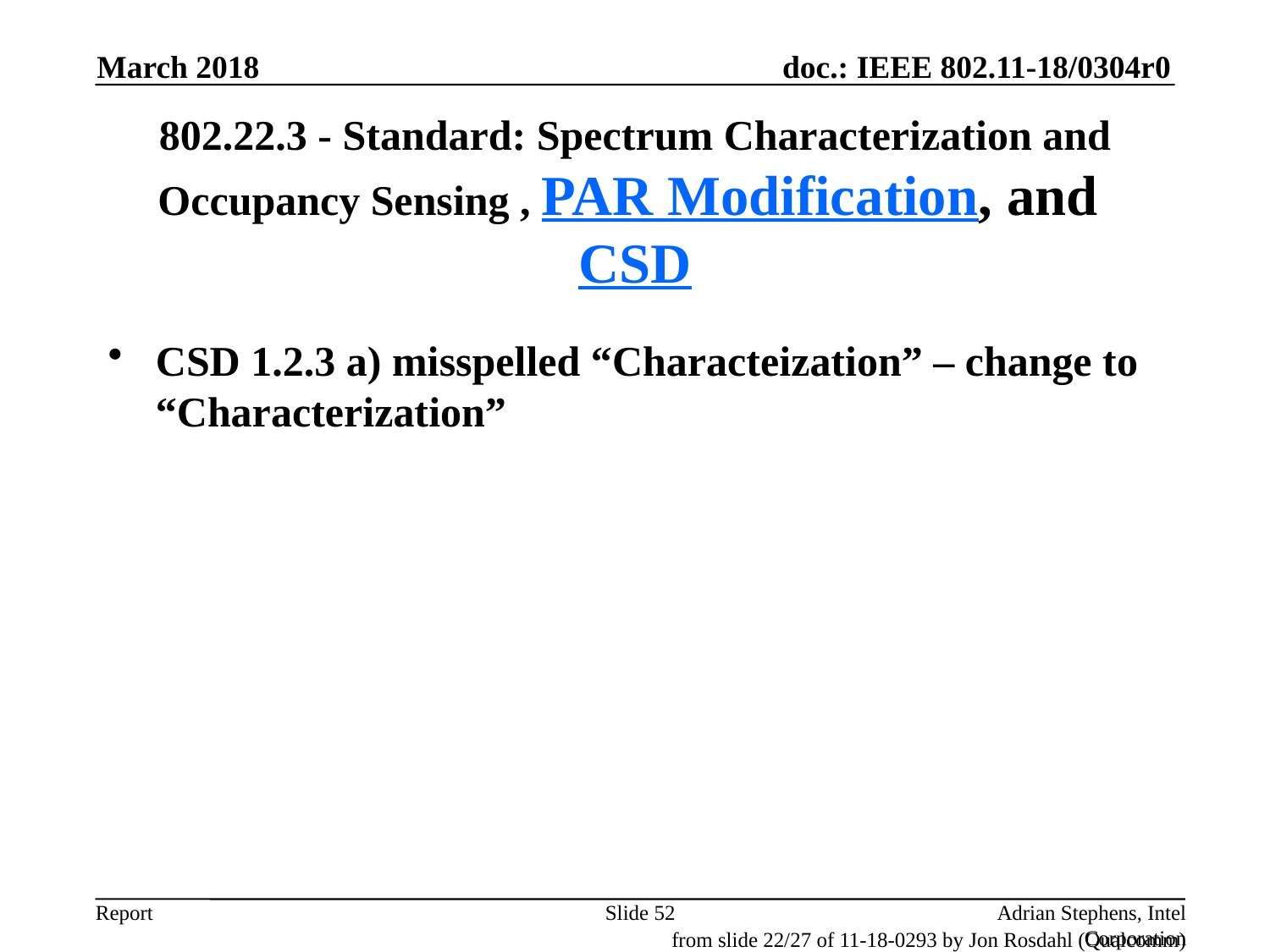

March 2018
# 802.22.3 - Standard: Spectrum Characterization and Occupancy Sensing , PAR Modification, and CSD
CSD 1.2.3 a) misspelled “Characteization” – change to “Characterization”
Slide 52
Adrian Stephens, Intel Corporation
from slide 22/27 of 11-18-0293 by Jon Rosdahl (Qualcomm)